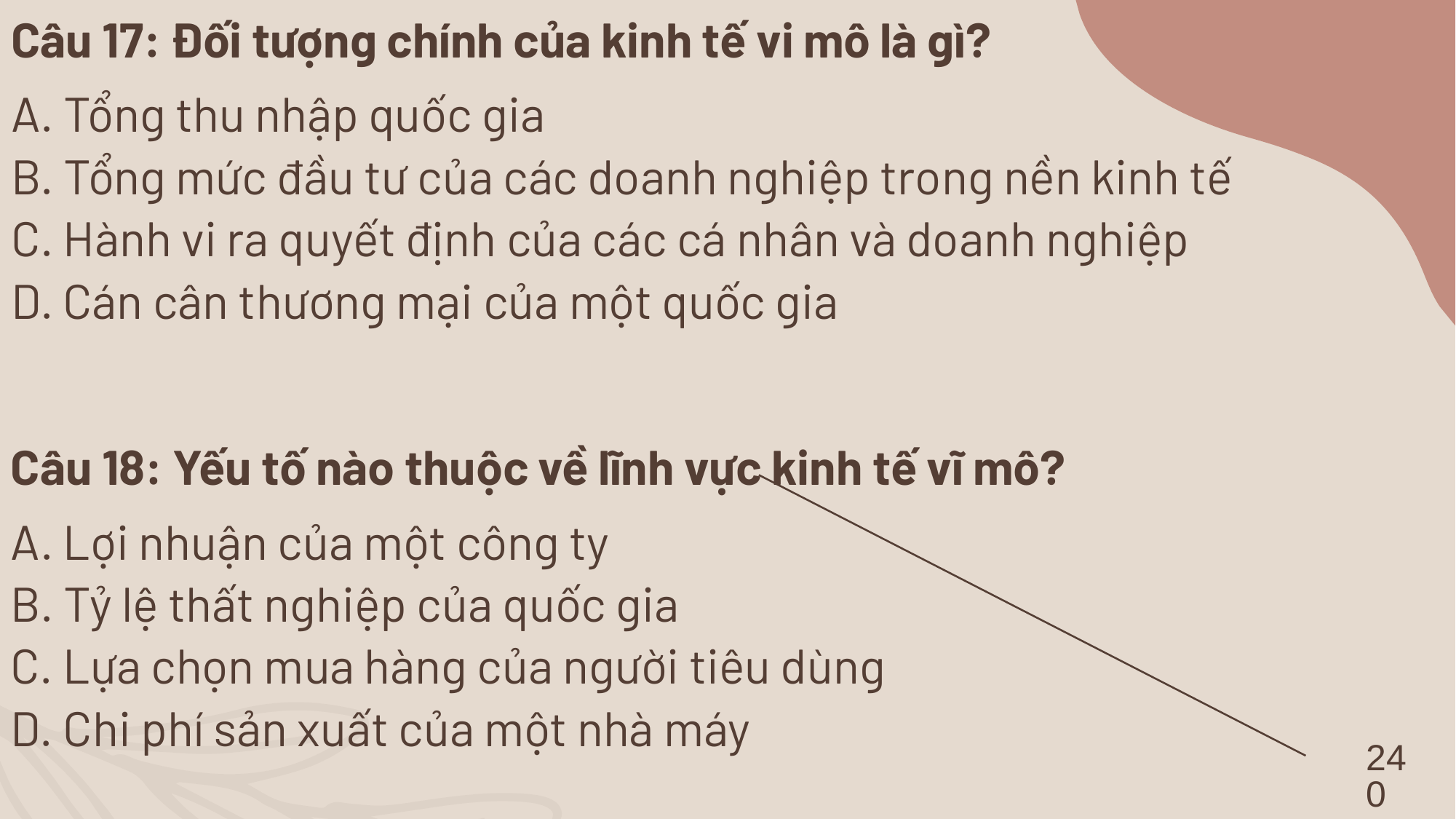

Câu 17: Đối tượng chính của kinh tế vi mô là gì?
A. Tổng thu nhập quốc gia
B. Tổng mức đầu tư của các doanh nghiệp trong nền kinh tế
C. Hành vi ra quyết định của các cá nhân và doanh nghiệp
D. Cán cân thương mại của một quốc gia

Câu 18: Yếu tố nào thuộc về lĩnh vực kinh tế vĩ mô?
A. Lợi nhuận của một công ty
B. Tỷ lệ thất nghiệp của quốc gia
C. Lựa chọn mua hàng của người tiêu dùng
D. Chi phí sản xuất của một nhà máy
240